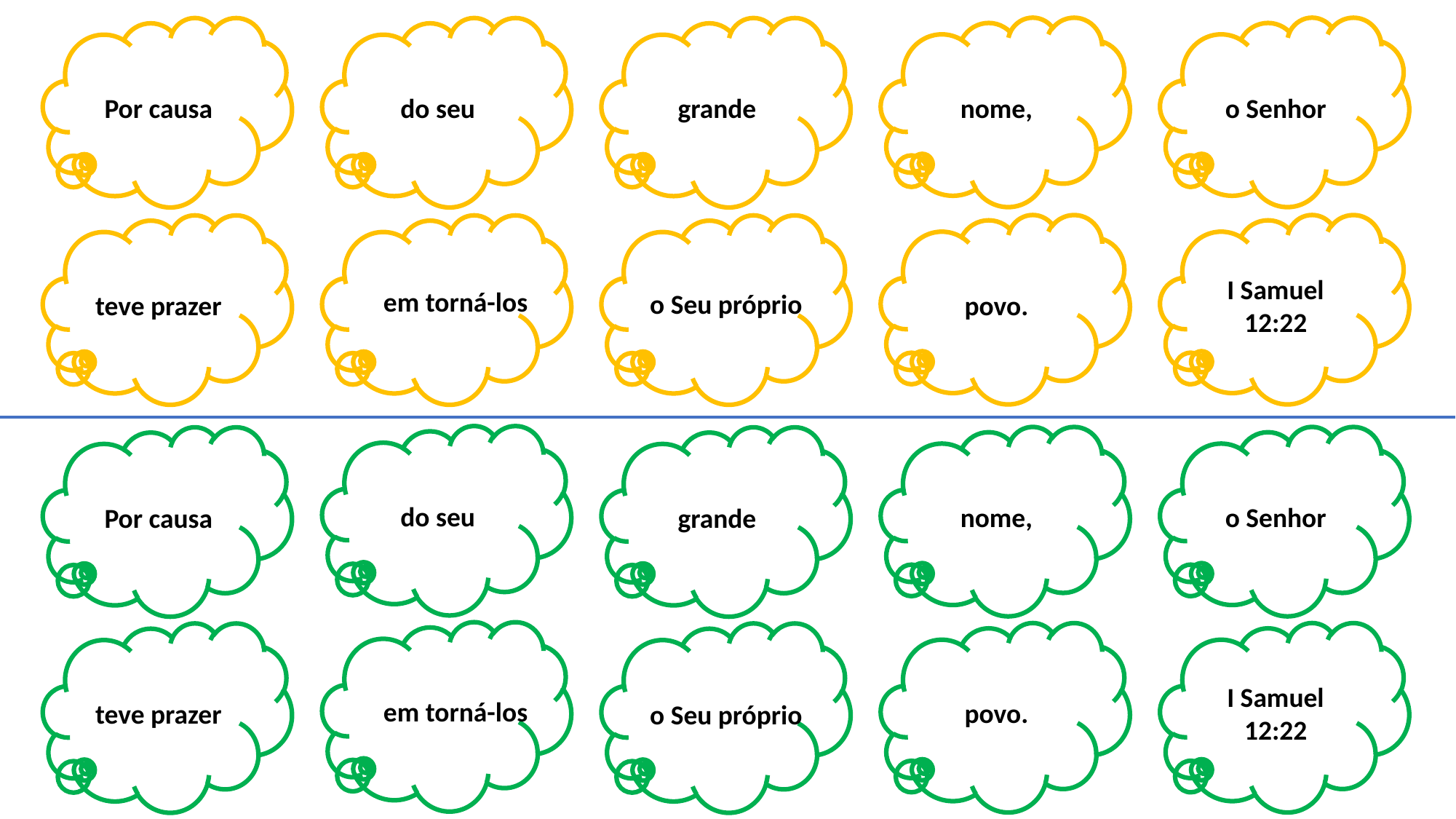

nome,
o Senhor
Por causa
do seu
grande
povo.
I Samuel 12:22
teve prazer

o Seu próprio
em torná-los

do seu
nome,
o Senhor
Por causa
grande

povo.
I Samuel 12:22
teve prazer

o Seu próprio
em torná-los